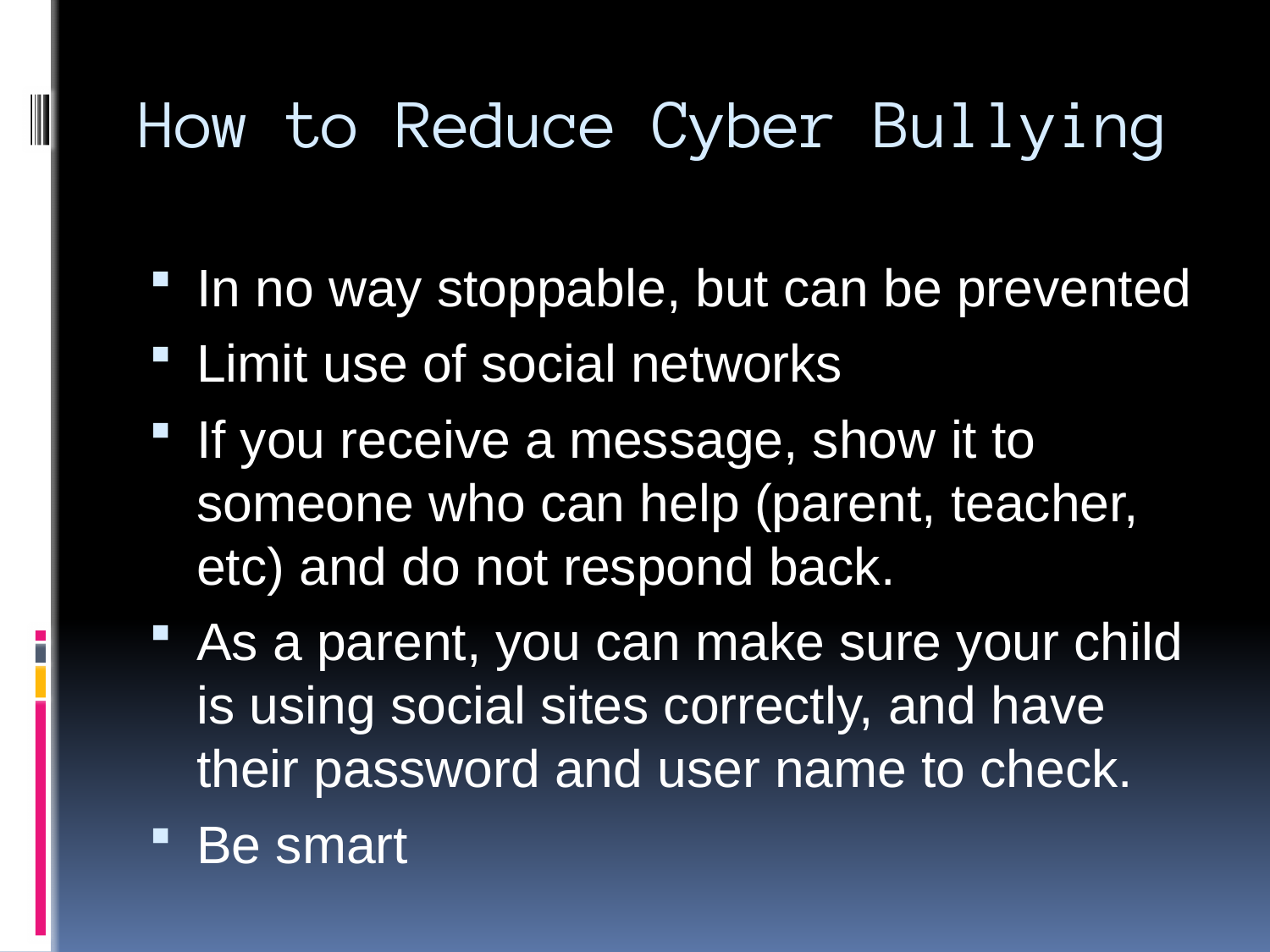

# How to Reduce Cyber Bullying
In no way stoppable, but can be prevented
Limit use of social networks
If you receive a message, show it to someone who can help (parent, teacher, etc) and do not respond back.
As a parent, you can make sure your child is using social sites correctly, and have their password and user name to check.
Be smart